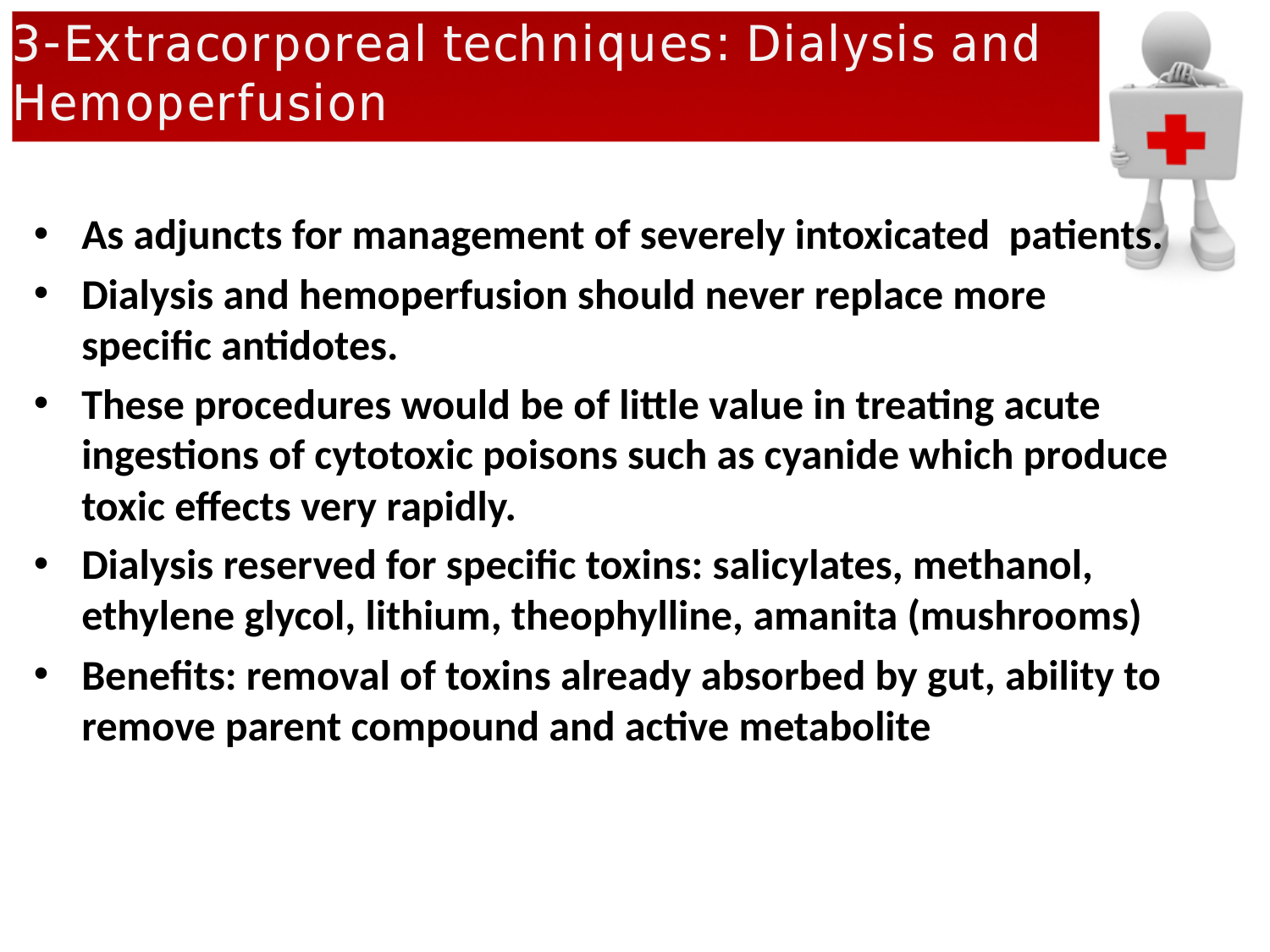

# 3-Extracorporeal techniques: Dialysis and Hemoperfusion
As adjuncts for management of severely intoxicated  patients.
Dialysis and hemoperfusion should never replace more  specific antidotes.
These procedures would be of little value in treating acute ingestions of cytotoxic poisons such as cyanide which produce  toxic effects very rapidly.
Dialysis reserved for specific toxins: salicylates, methanol,  ethylene glycol, lithium, theophylline, amanita (mushrooms)
Benefits: removal of toxins already absorbed by gut, ability to remove parent compound and active metabolite